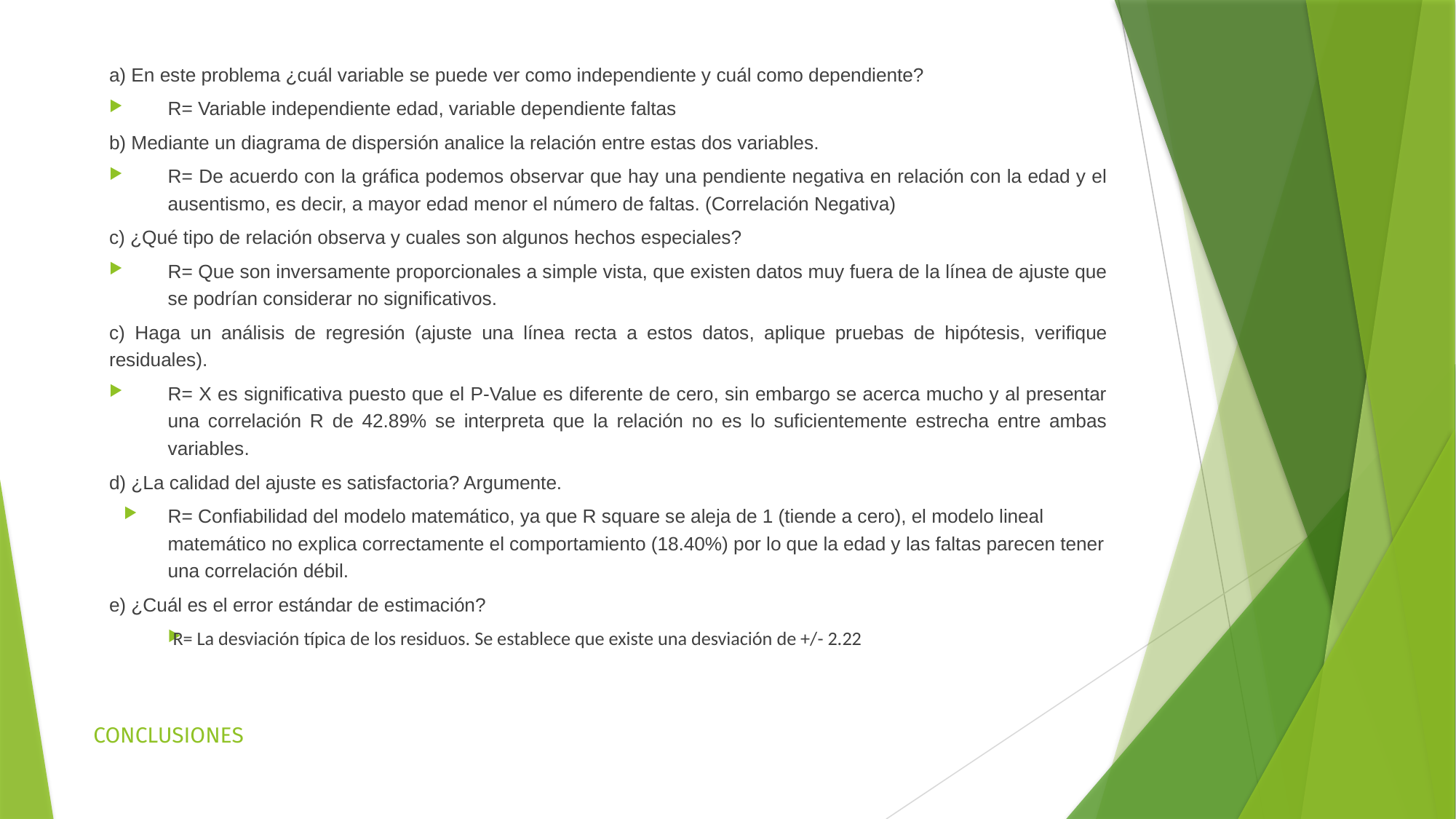

a) En este problema ¿cuál variable se puede ver como independiente y cuál como dependiente?
R= Variable independiente edad, variable dependiente faltas
b) Mediante un diagrama de dispersión analice la relación entre estas dos variables.
R= De acuerdo con la gráfica podemos observar que hay una pendiente negativa en relación con la edad y el ausentismo, es decir, a mayor edad menor el número de faltas. (Correlación Negativa)
c) ¿Qué tipo de relación observa y cuales son algunos hechos especiales?
R= Que son inversamente proporcionales a simple vista, que existen datos muy fuera de la línea de ajuste que se podrían considerar no significativos.
c) Haga un análisis de regresión (ajuste una línea recta a estos datos, aplique pruebas de hipótesis, verifique residuales).
R= X es significativa puesto que el P-Value es diferente de cero, sin embargo se acerca mucho y al presentar una correlación R de 42.89% se interpreta que la relación no es lo suficientemente estrecha entre ambas variables.
d) ¿La calidad del ajuste es satisfactoria? Argumente.
R= Confiabilidad del modelo matemático, ya que R square se aleja de 1 (tiende a cero), el modelo lineal matemático no explica correctamente el comportamiento (18.40%) por lo que la edad y las faltas parecen tener una correlación débil.
e) ¿Cuál es el error estándar de estimación?
R= La desviación típica de los residuos. Se establece que existe una desviación de +/- 2.22

CONCLUSIONES